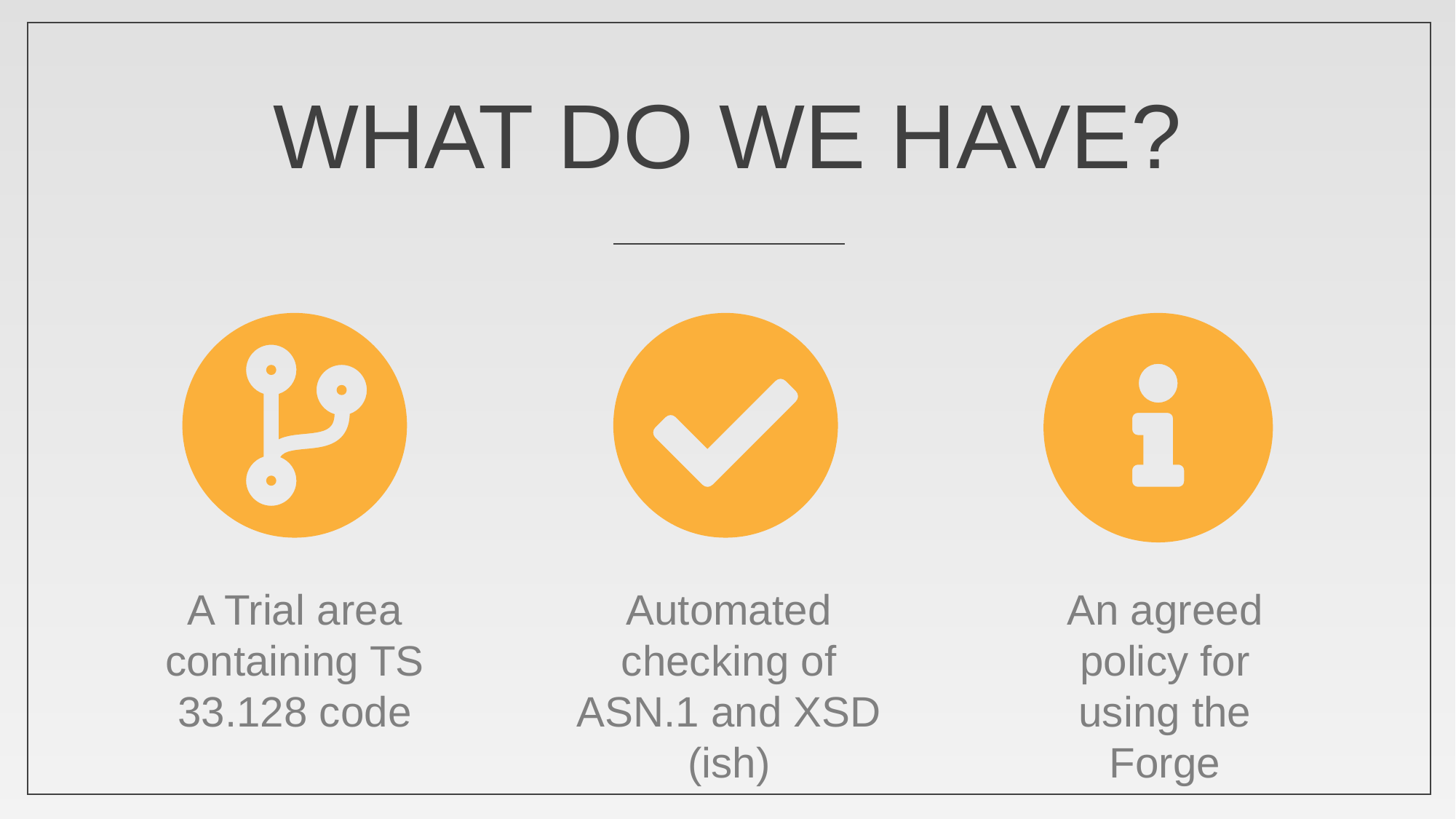

# WHAT DO WE HAVE?

A Trial area containing TS 33.128 code
Automated checking of ASN.1 and XSD (ish)
An agreed policy for using the Forge